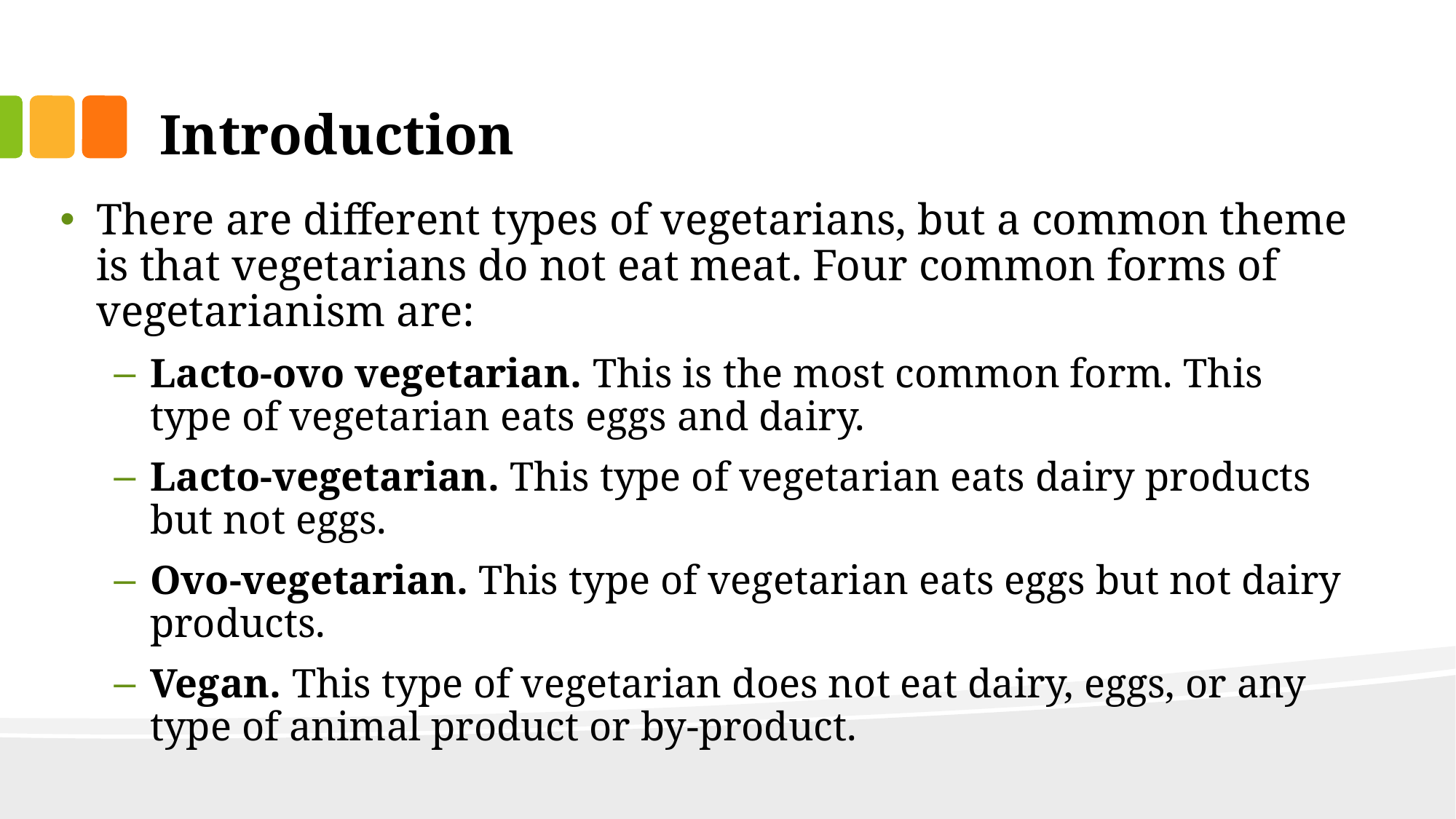

# Introduction
There are different types of vegetarians, but a common theme is that vegetarians do not eat meat. Four common forms of vegetarianism are:
Lacto-ovo vegetarian. This is the most common form. This type of vegetarian eats eggs and dairy.
Lacto-vegetarian. This type of vegetarian eats dairy products but not eggs.
Ovo-vegetarian. This type of vegetarian eats eggs but not dairy products.
Vegan. This type of vegetarian does not eat dairy, eggs, or any type of animal product or by-product.